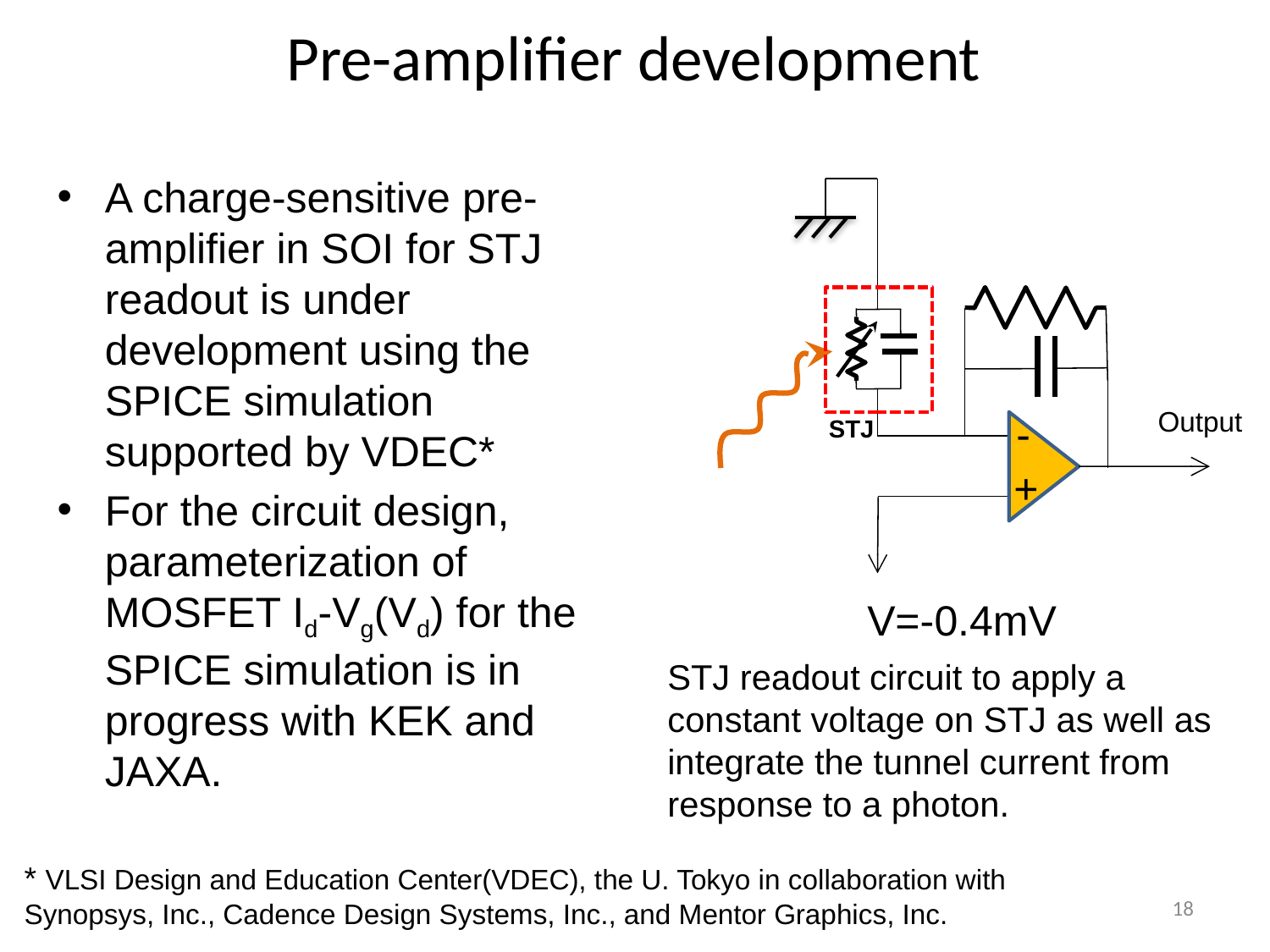

# Pre-amplifier development
A charge-sensitive pre-amplifier in SOI for STJ readout is under development using the SPICE simulation supported by VDEC*
For the circuit design, parameterization of MOSFET Id-Vg(Vd) for the SPICE simulation is in progress with KEK and JAXA.

Output
-
STJ

+
V=-0.4mV
STJ readout circuit to apply a constant voltage on STJ as well as integrate the tunnel current from response to a photon.
* VLSI Design and Education Center(VDEC), the U. Tokyo in collaboration with Synopsys, Inc., Cadence Design Systems, Inc., and Mentor Graphics, Inc.
18